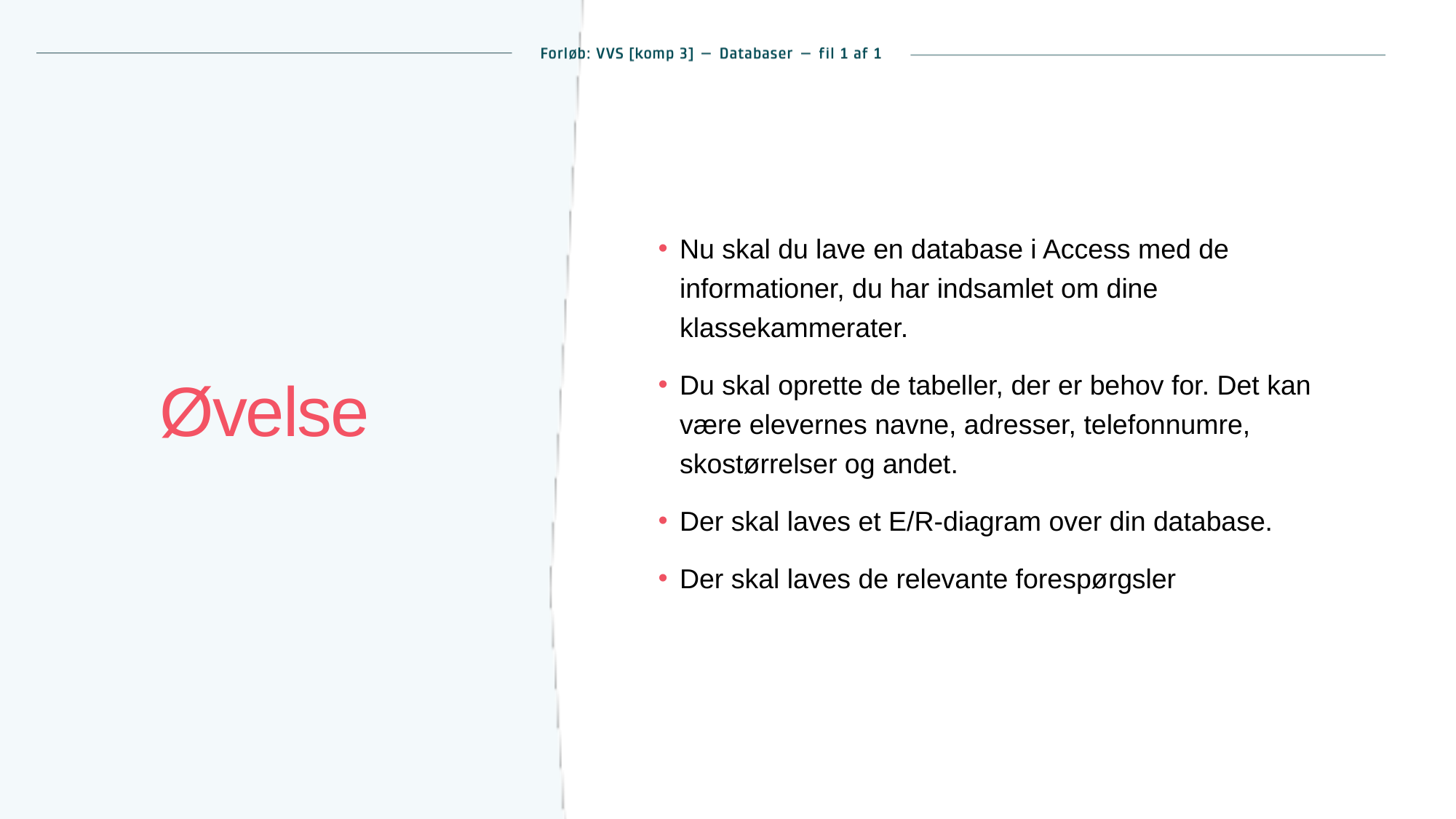

Nu skal du lave en database i Access med de informationer, du har indsamlet om dine klassekammerater.
Du skal oprette de tabeller, der er behov for. Det kan være elevernes navne, adresser, telefonnumre, skostørrelser og andet.
Der skal laves et E/R-diagram over din database.
Der skal laves de relevante forespørgsler
# Øvelse
22